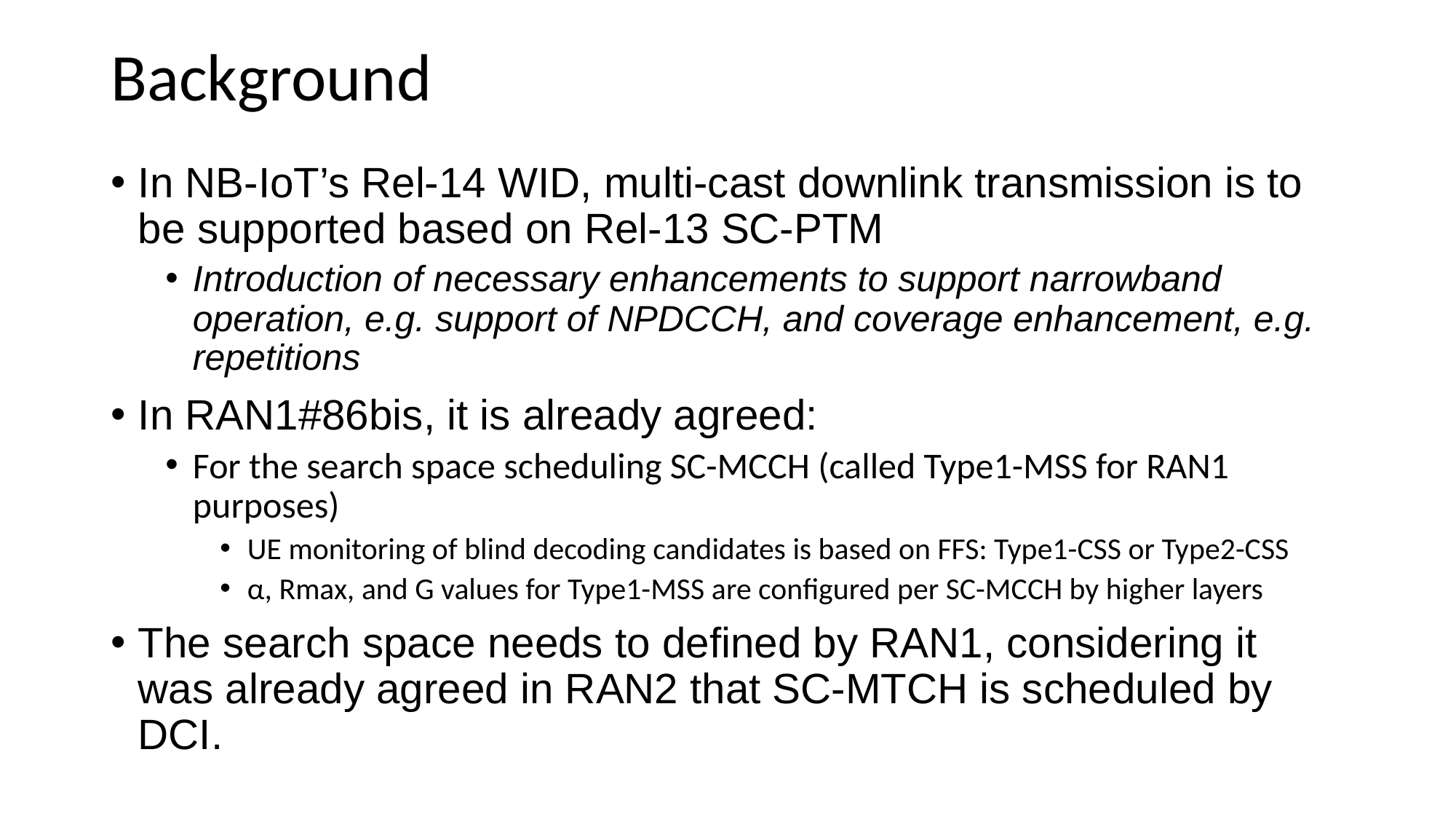

# Background
In NB-IoT’s Rel-14 WID, multi-cast downlink transmission is to be supported based on Rel-13 SC-PTM
Introduction of necessary enhancements to support narrowband operation, e.g. support of NPDCCH, and coverage enhancement, e.g. repetitions
In RAN1#86bis, it is already agreed:
For the search space scheduling SC-MCCH (called Type1-MSS for RAN1 purposes)
UE monitoring of blind decoding candidates is based on FFS: Type1-CSS or Type2-CSS
α, Rmax, and G values for Type1-MSS are configured per SC-MCCH by higher layers
The search space needs to defined by RAN1, considering it was already agreed in RAN2 that SC-MTCH is scheduled by DCI.